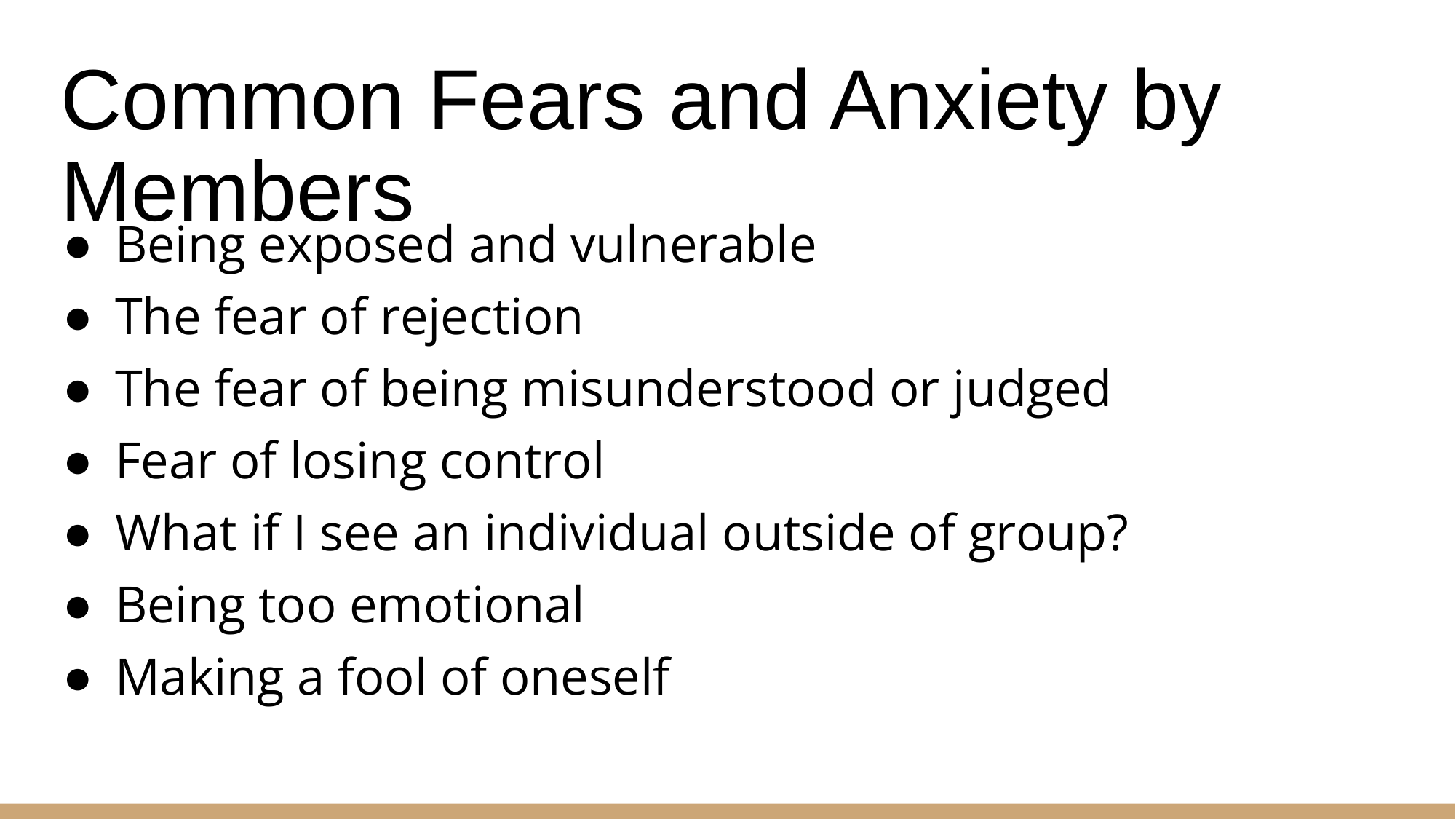

# Common Fears and Anxiety by Members
Being exposed and vulnerable
The fear of rejection
The fear of being misunderstood or judged
Fear of losing control
What if I see an individual outside of group?
Being too emotional
Making a fool of oneself